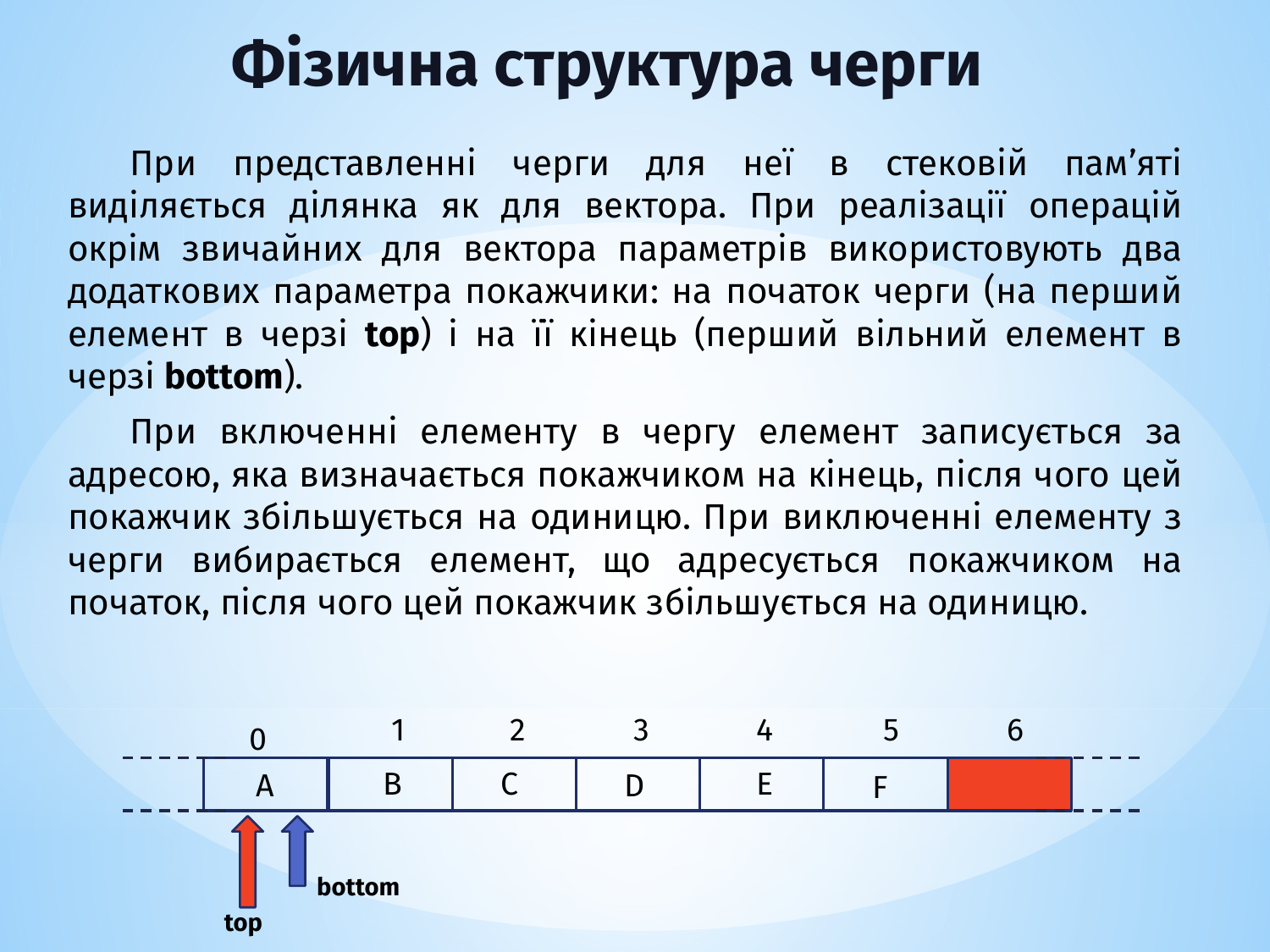

Фізична структура черги
При представленні черги для неї в стековій пам’яті виділяється ділянка як для вектора. При реалізації операцій окрім звичайних для вектора параметрів використовують два додаткових параметра покажчики: на початок черги (на перший елемент в черзі top) і на її кінець (перший вільний елемент в черзі bottom).
При включенні елементу в чергу елемент записується за адресою, яка визначається покажчиком на кінець, після чого цей покажчик збільшується на одиницю. При виключенні елементу з черги вибирається елемент, що адресується покажчиком на початок, після чого цей покажчик збільшується на одиницю.

0
1
2
3
4
6
5
B
C
E
A
D
F

top

bottom